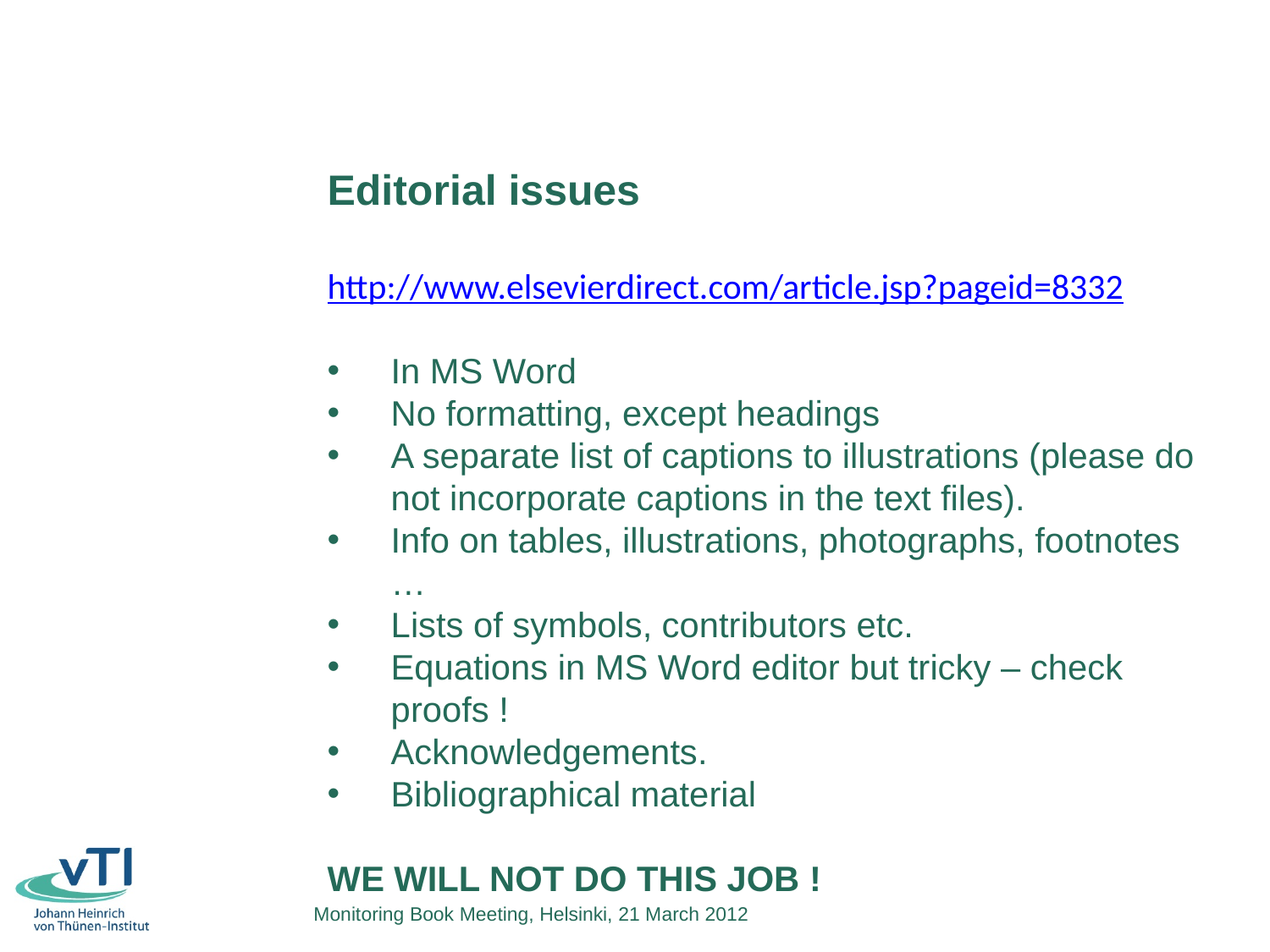

Editorial issues

http://www.elsevierdirect.com/article.jsp?pageid=8332

In MS Word
No formatting, except headings
A separate list of captions to illustrations (please do not incorporate captions in the text files).
Info on tables, illustrations, photographs, footnotes …
Lists of symbols, contributors etc.
Equations in MS Word editor but tricky – check proofs !
Acknowledgements.
Bibliographical material

WE WILL NOT DO THIS JOB !